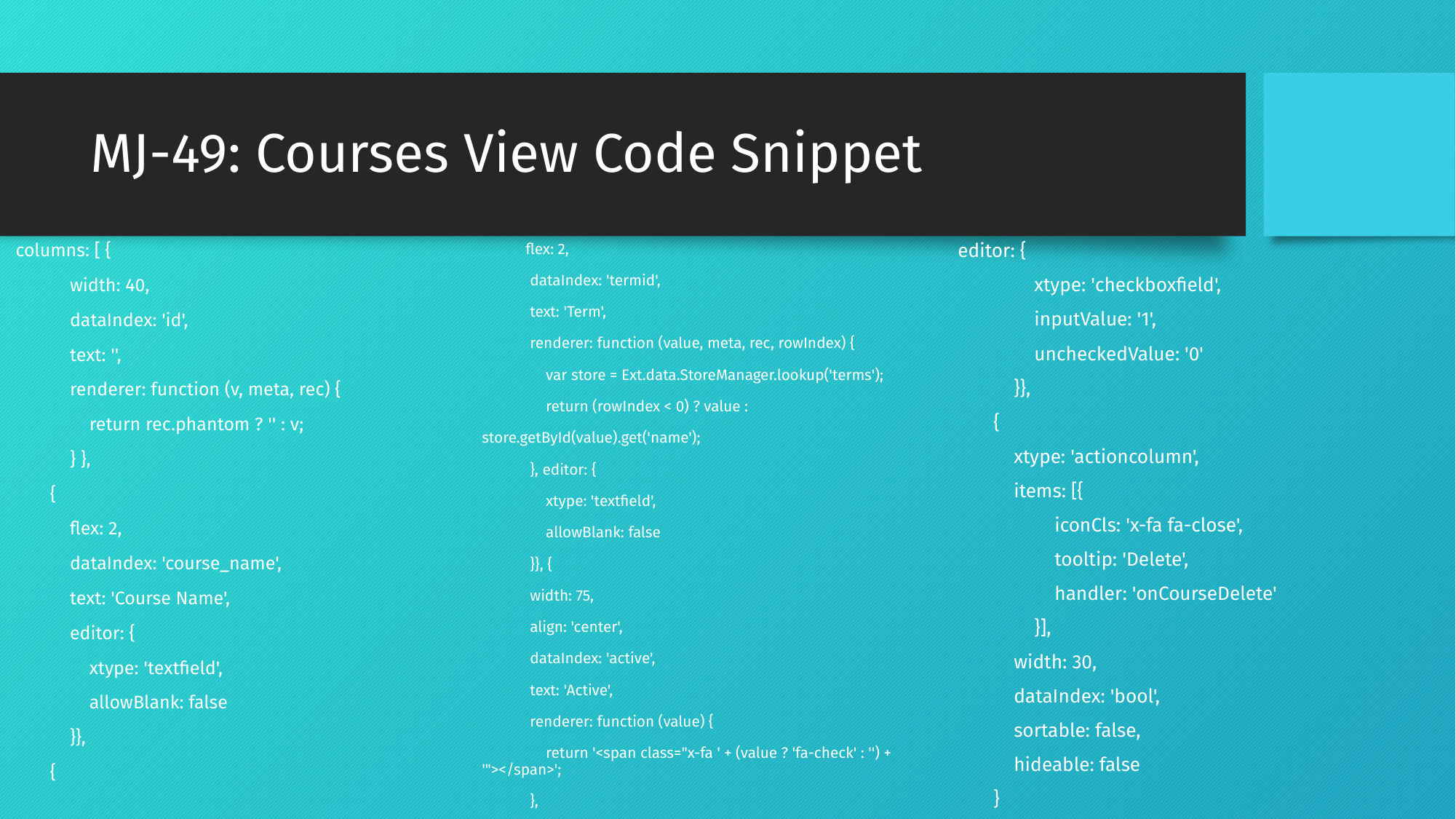

# MJ-49: Courses View Code Snippet
 columns: [ {
            width: 40,
            dataIndex: 'id',
            text: '',
            renderer: function (v, meta, rec) {
                return rec.phantom ? '' : v;
            } },
        {
            flex: 2,
            dataIndex: 'course_name',
            text: 'Course Name',
            editor: {
                xtype: 'textfield',
                allowBlank: false
            }},
        {

           flex: 2,
            dataIndex: 'termid',
            text: 'Term',
            renderer: function (value, meta, rec, rowIndex) {
                var store = Ext.data.StoreManager.lookup('terms');
                return (rowIndex < 0) ? value :
store.getById(value).get('name');
            }, editor: {
                xtype: 'textfield',
                allowBlank: false
            }}, {
            width: 75,
            align: 'center',
            dataIndex: 'active',
            text: 'Active',
            renderer: function (value) {
                return '<span class="x-fa ' + (value ? 'fa-check' : '') + '"></span>';
            },

 editor: {
                xtype: 'checkboxfield',
                inputValue: '1',
                uncheckedValue: '0'
            }},
        {
            xtype: 'actioncolumn',
            items: [{
                    iconCls: 'x-fa fa-close',
                    tooltip: 'Delete',
                    handler: 'onCourseDelete'
                }],
            width: 30,
            dataIndex: 'bool',
            sortable: false,
            hideable: false
        }